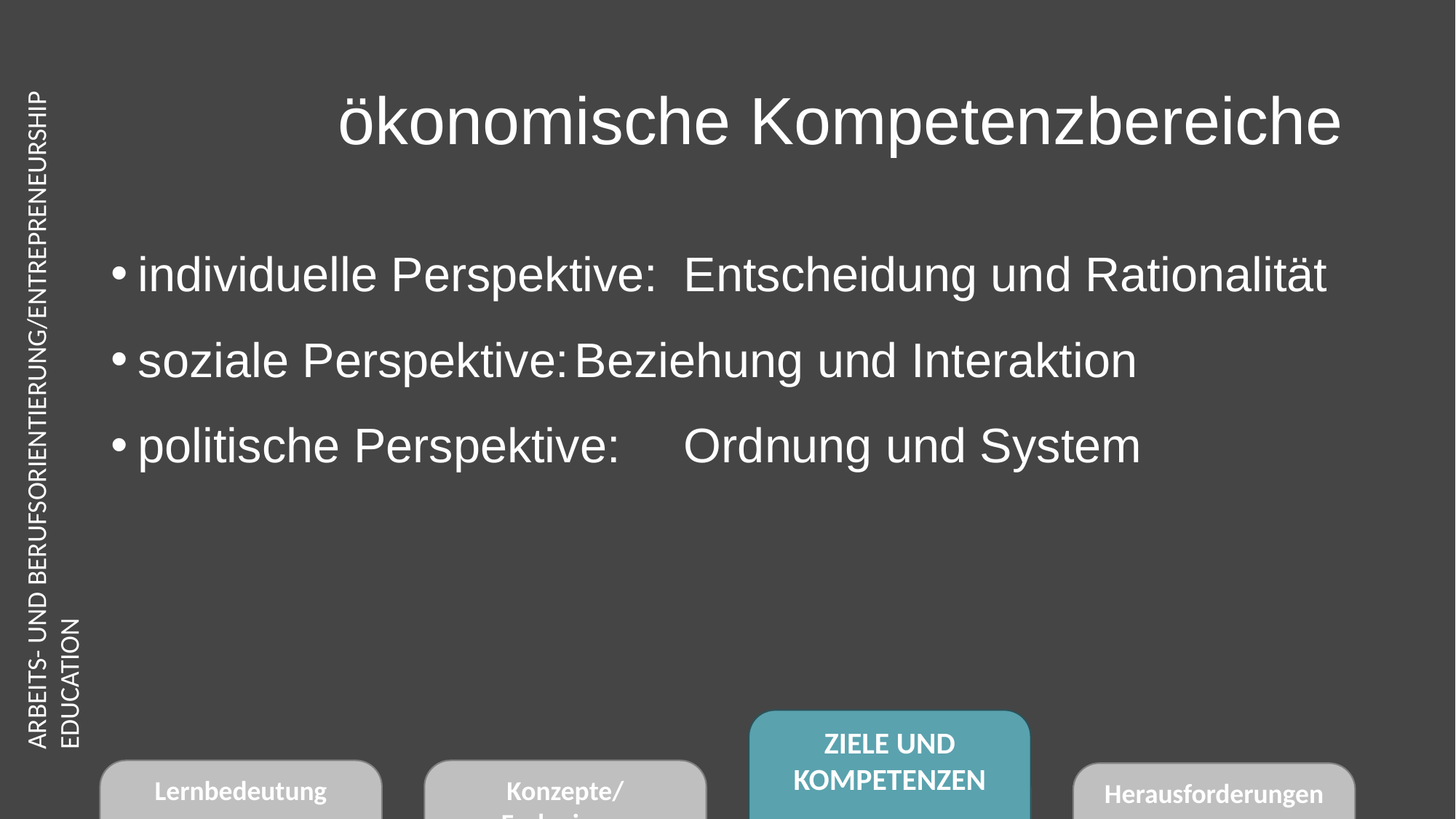

# ökonomische Kompetenzbereiche
individuelle Perspektive:	Entscheidung und Rationalität
soziale Perspektive:	Beziehung und Interaktion
politische Perspektive:	Ordnung und System